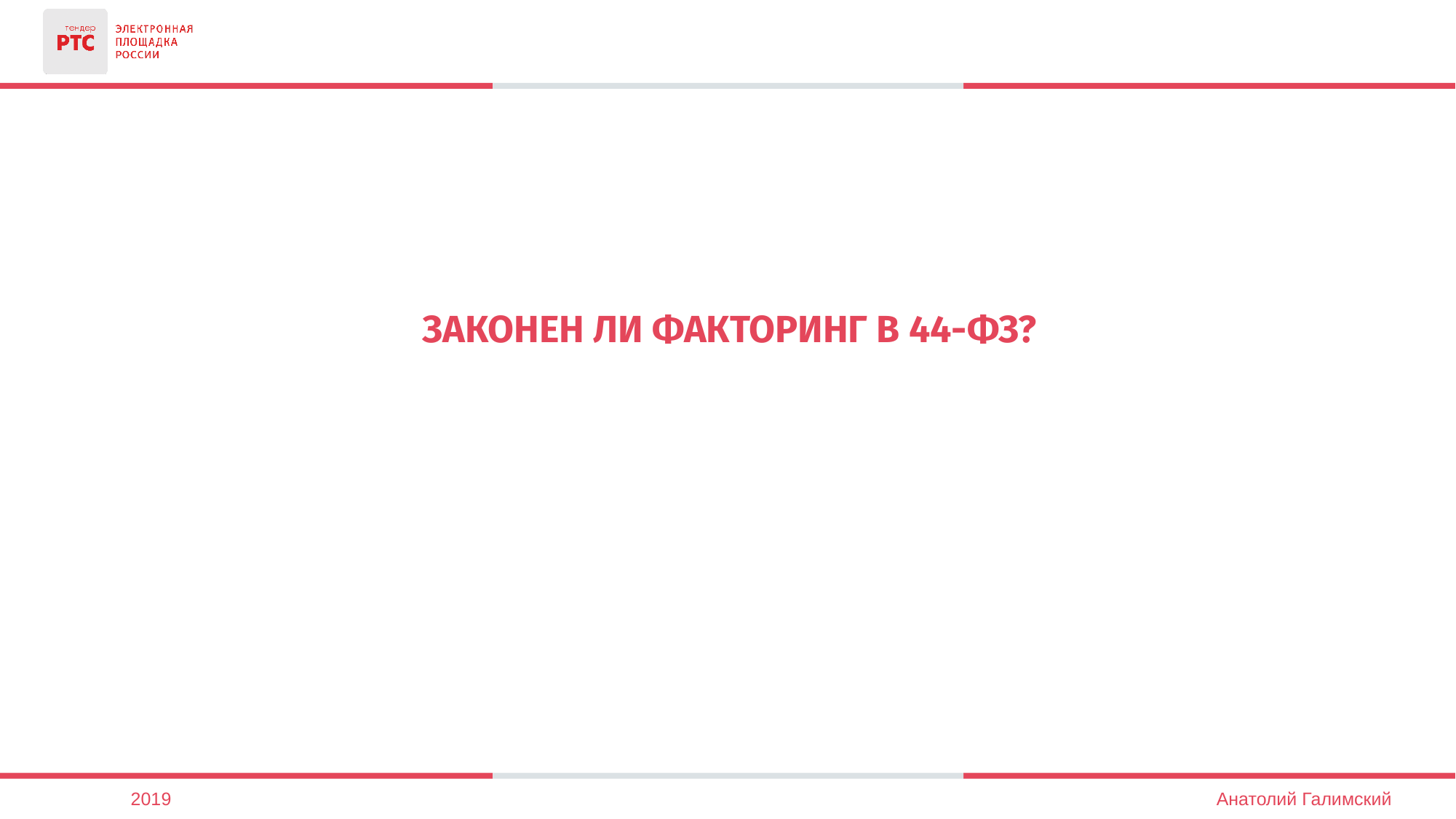

Законен ли факторинг в 44-ФЗ?
2019
Анатолий Галимский